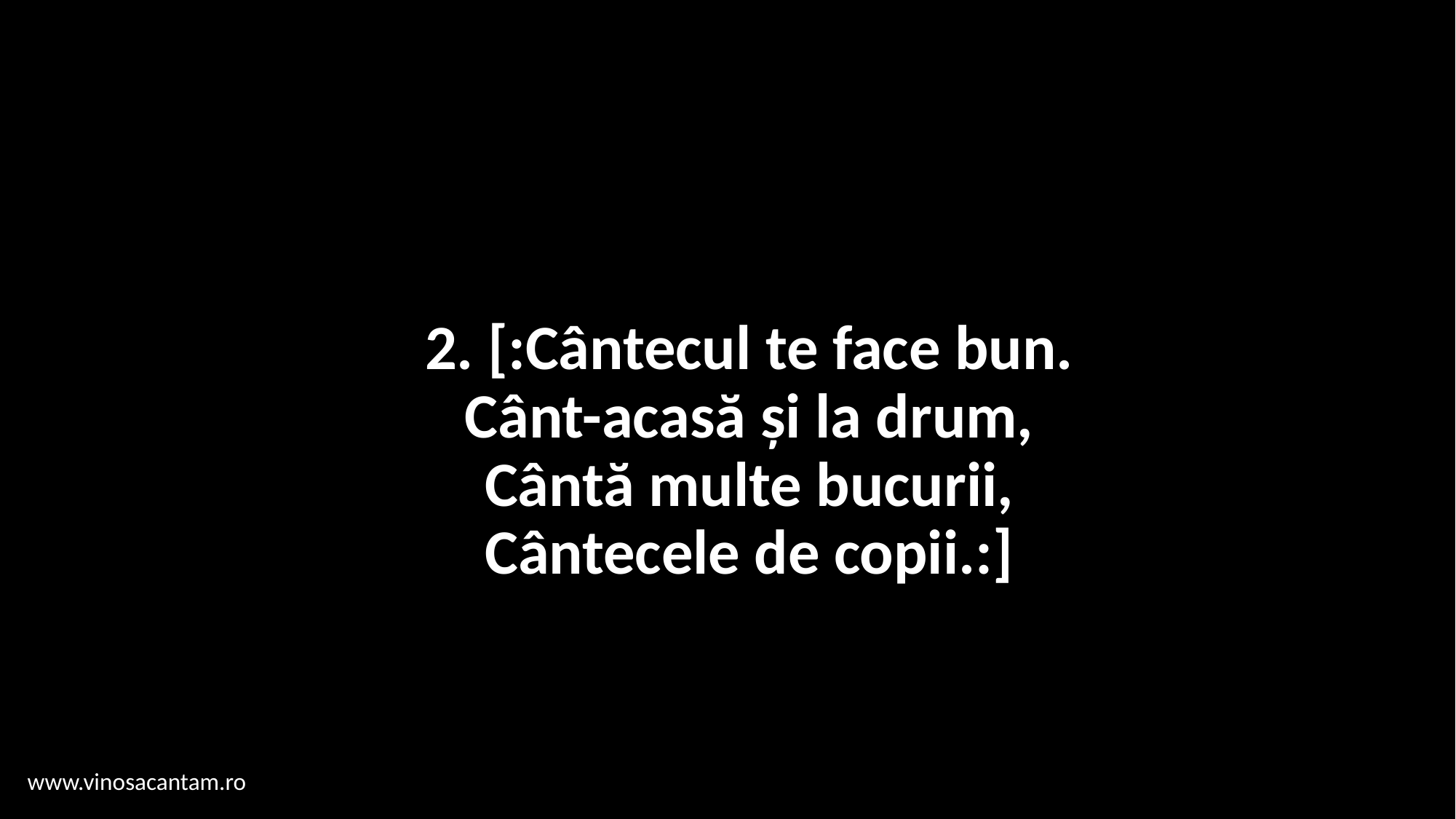

# 2. [:Cântecul te face bun. Cânt-acasă și la drum, Cântă multe bucurii, Cântecele de copii.:]
www.vinosacantam.ro